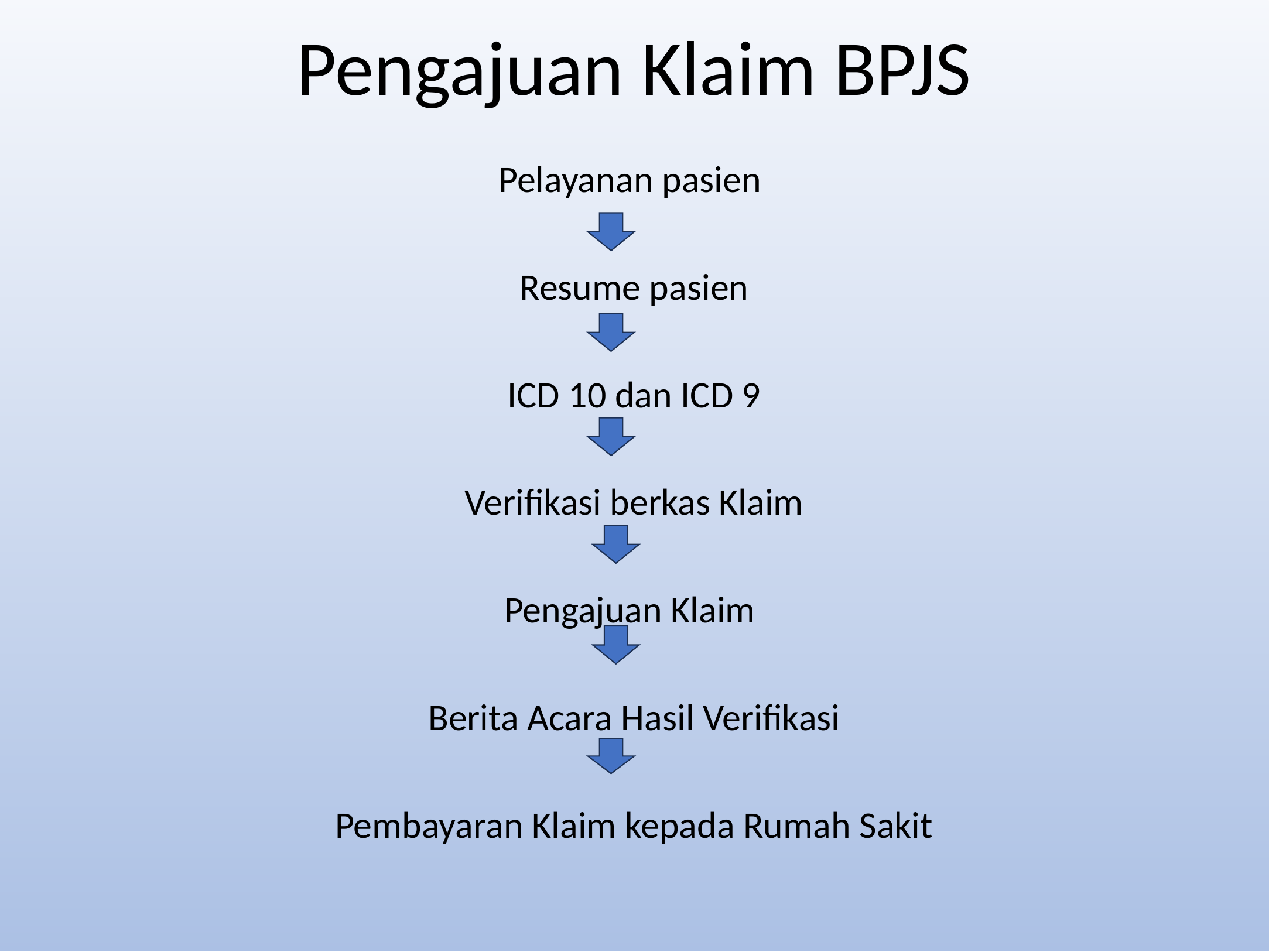

# Pengajuan Klaim BPJS
Pelayanan pasien

Resume pasien

ICD 10 dan ICD 9

Verifikasi berkas Klaim

Pengajuan Klaim

Berita Acara Hasil Verifikasi

Pembayaran Klaim kepada Rumah Sakit